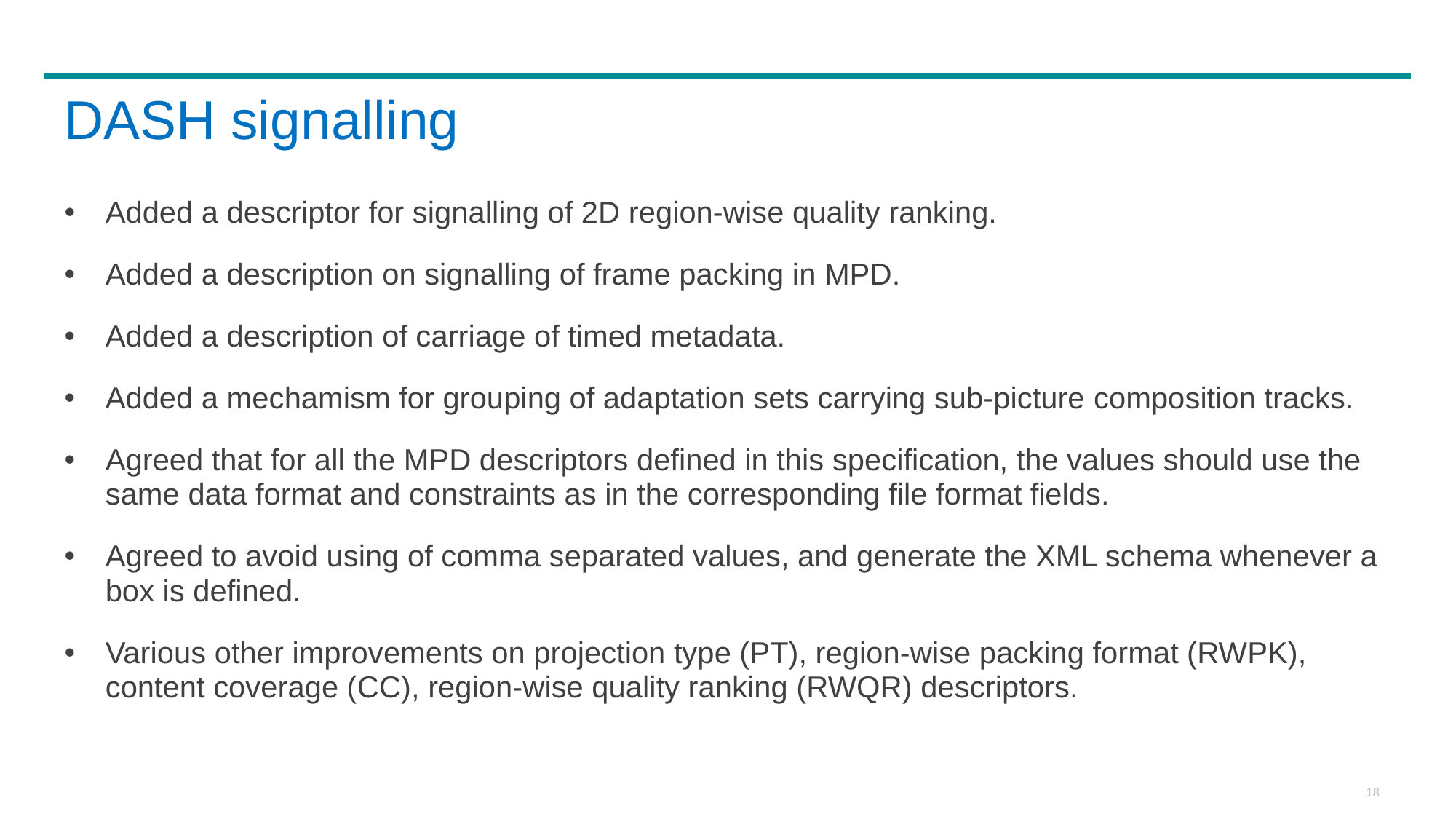

# DASH signalling
Added a descriptor for signalling of 2D region-wise quality ranking.
Added a description on signalling of frame packing in MPD.
Added a description of carriage of timed metadata.
Added a mechamism for grouping of adaptation sets carrying sub-picture composition tracks.
Agreed that for all the MPD descriptors defined in this specification, the values should use the same data format and constraints as in the corresponding file format fields.
Agreed to avoid using of comma separated values, and generate the XML schema whenever a box is defined.
Various other improvements on projection type (PT), region-wise packing format (RWPK), content coverage (CC), region-wise quality ranking (RWQR) descriptors.